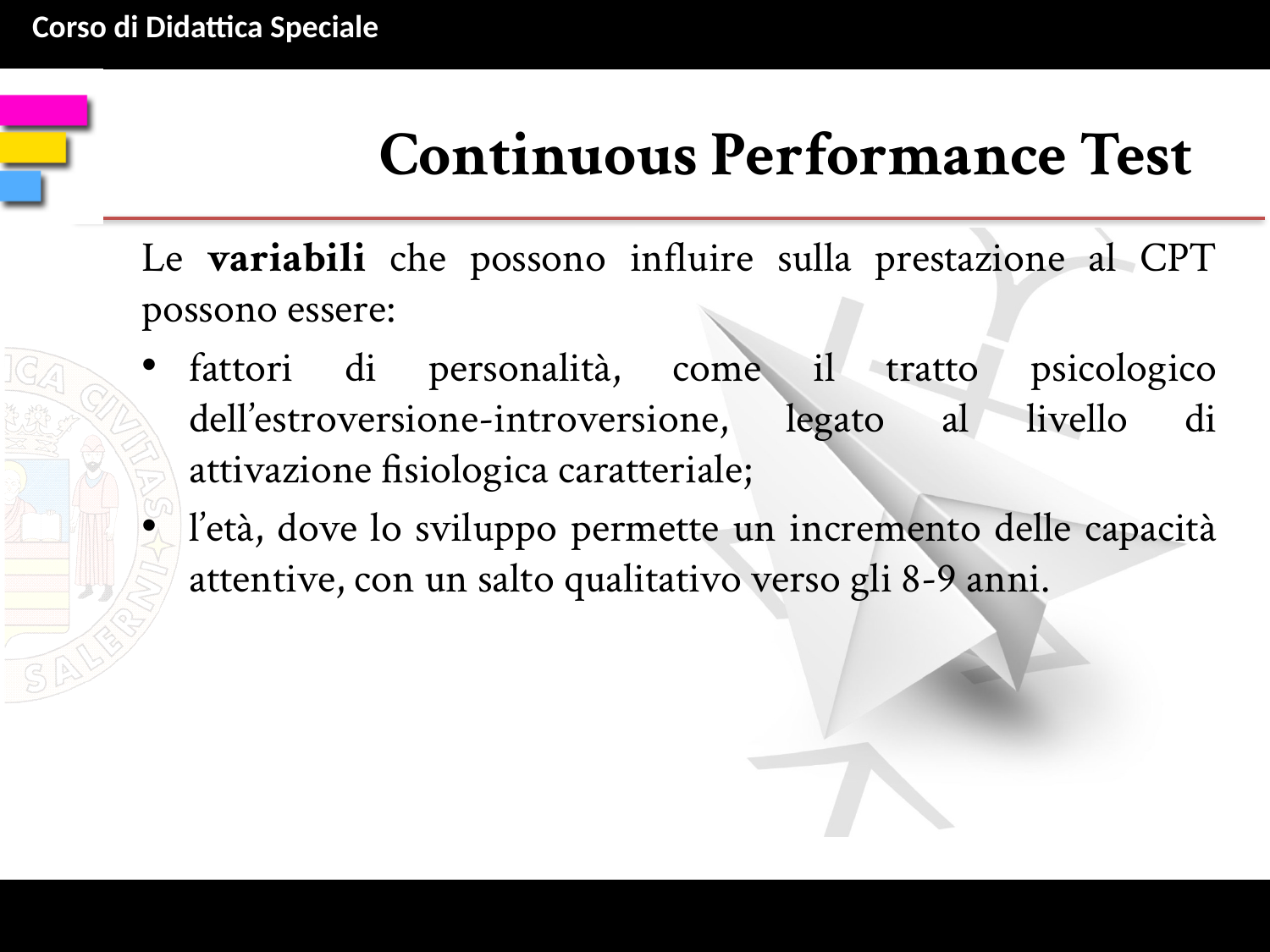

# Continuous Performance Test
Le variabili che possono influire sulla prestazione al CPT possono essere:
fattori di personalità, come il tratto psicologico dell’estroversione-introversione, legato al livello di attivazione fisiologica caratteriale;
l’età, dove lo sviluppo permette un incremento delle capacità attentive, con un salto qualitativo verso gli 8-9 anni.